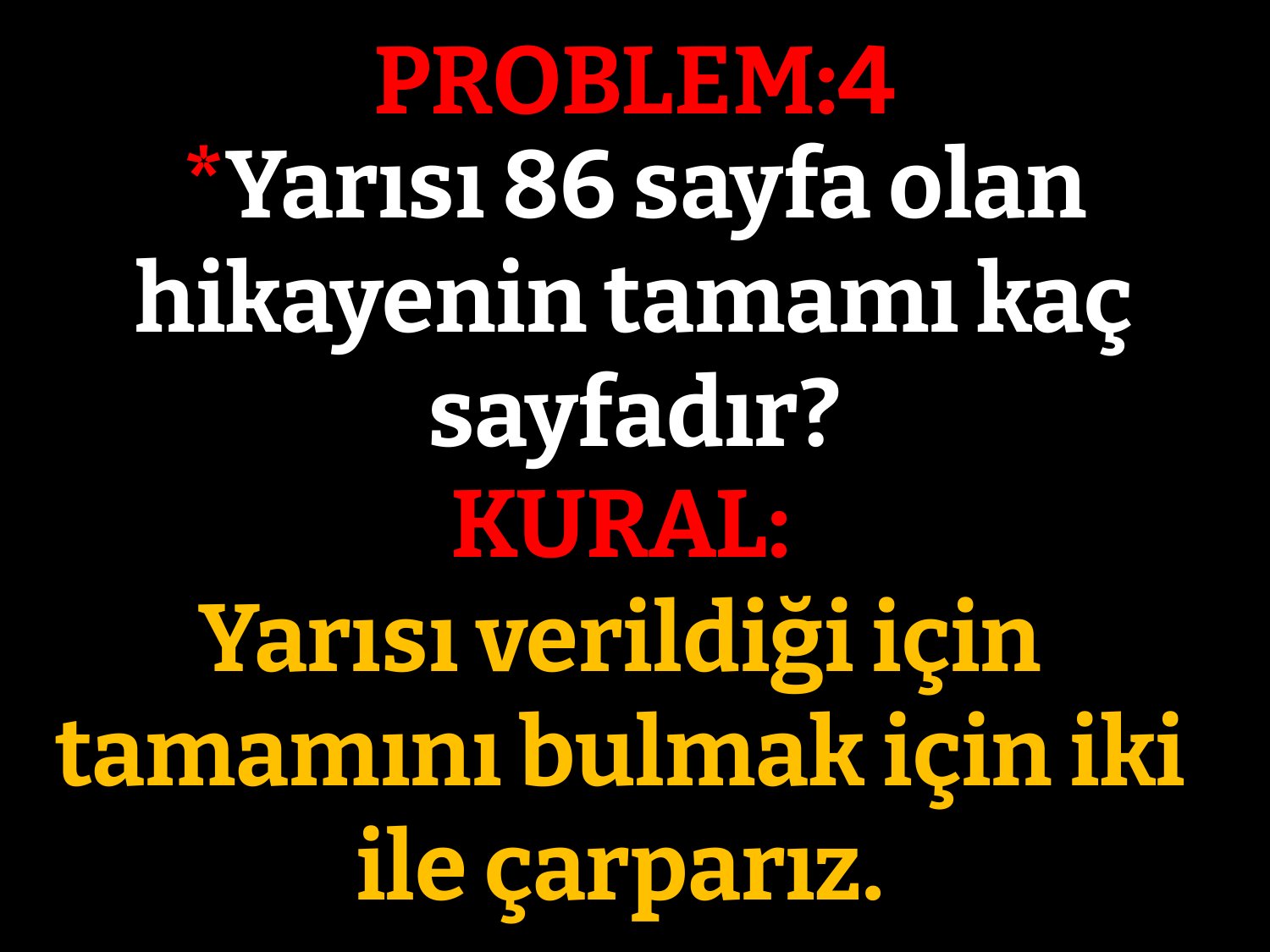

PROBLEM:4
*Yarısı 86 sayfa olan hikayenin tamamı kaç sayfadır?
KURAL:
Yarısı verildiği için tamamını bulmak için iki ile çarparız.